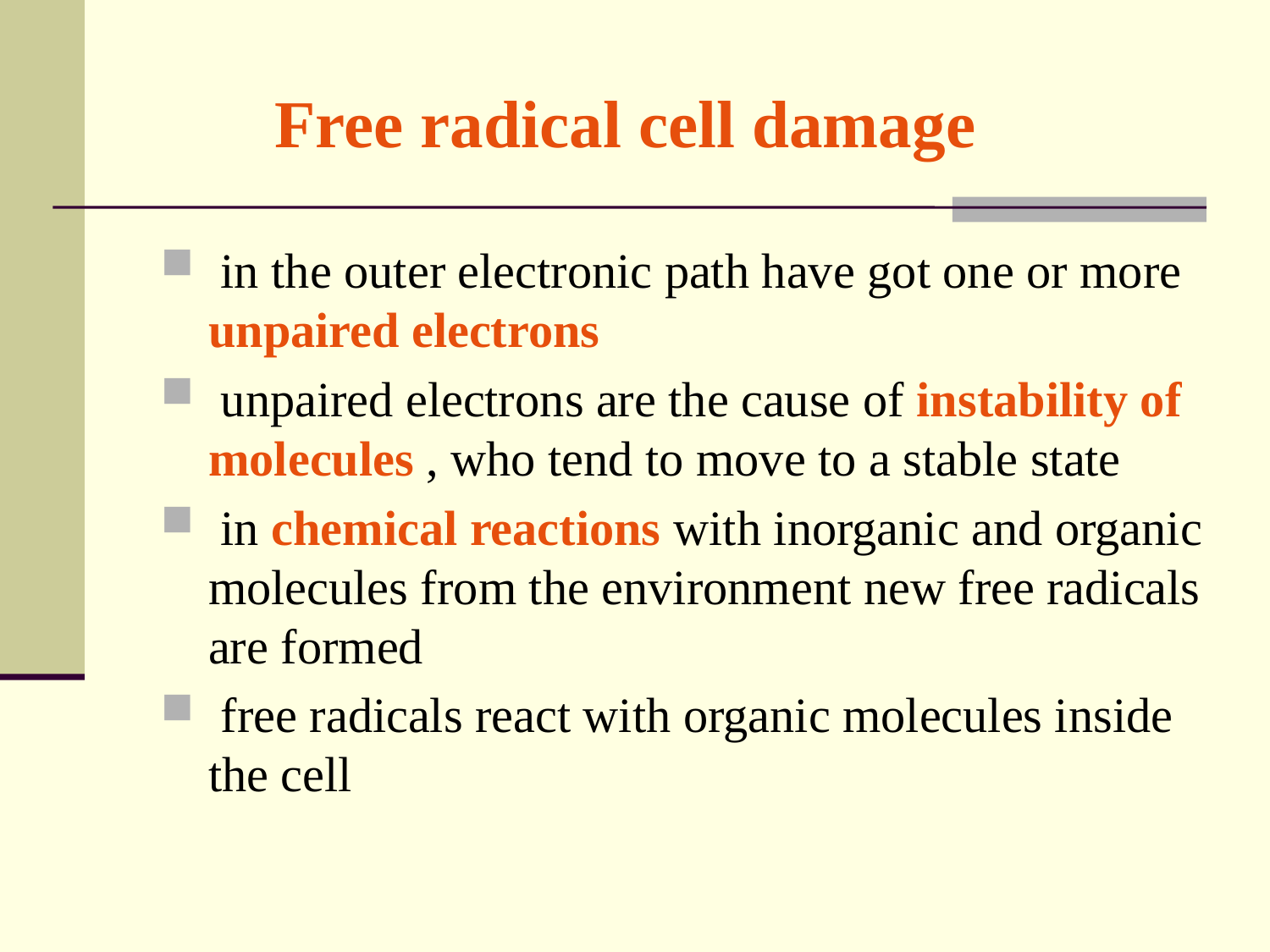

# Free radical cell damage
 in the outer electronic path have got one or more unpaired electrons
 unpaired electrons are the cause of instability of molecules , who tend to move to a stable state
 in chemical reactions with inorganic and organic molecules from the environment new free radicals are formed
 free radicals react with organic molecules inside the cell